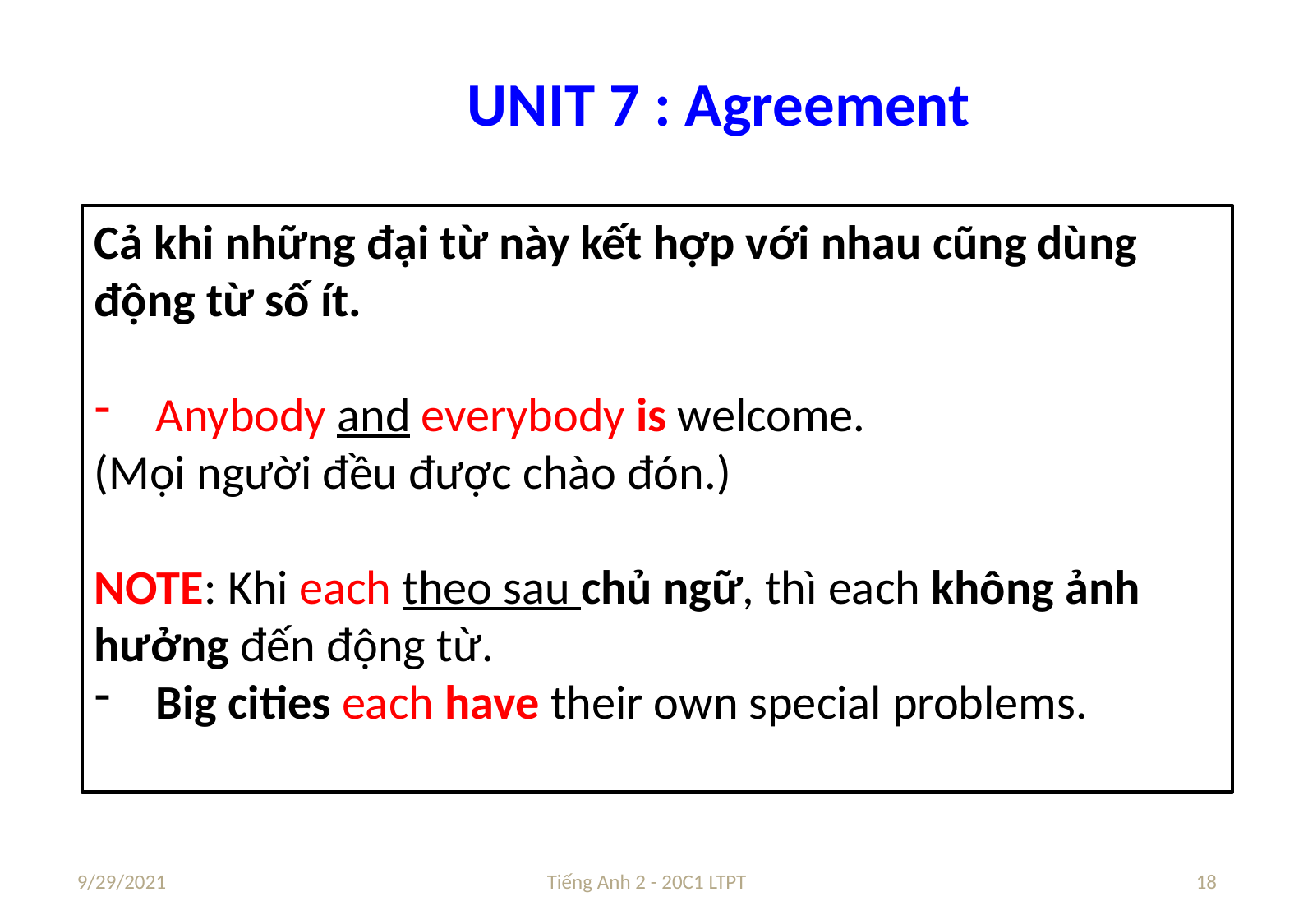

# UNIT 7 : Agreement
Cả khi những đại từ này kết hợp với nhau cũng dùng động từ số ít.

Anybody and everybody is welcome.
(Mọi người đều được chào đón.)

NOTE: Khi each theo sau chủ ngữ, thì each không ảnh hưởng đến động từ.
Big cities each have their own special problems.

9/29/2021
Tiếng Anh 2 - 20C1 LTPT
18